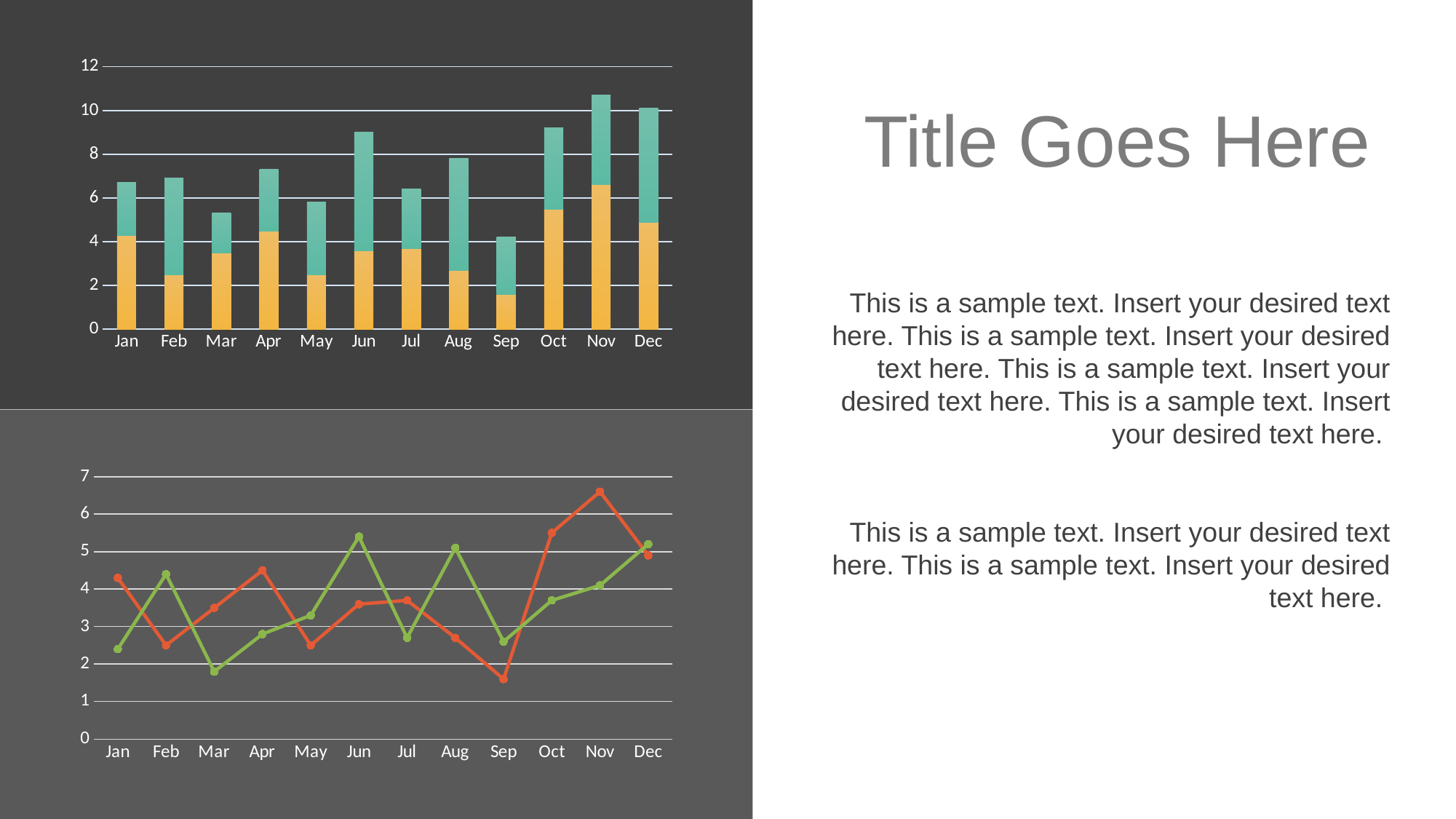

### Chart

| Category | Series 1 | Series 2 | Column1 |
|---|---|---|---|
| Jan | 4.3 | 2.4 | None |
| Feb | 2.5 | 4.4 | None |
| Mar | 3.5 | 1.8 | None |
| Apr | 4.5 | 2.8 | None |
| May | 2.5 | 3.3 | None |
| Jun | 3.6 | 5.4 | None |
| Jul | 3.7 | 2.7 | None |
| Aug | 2.7 | 5.1 | None |
| Sep | 1.6 | 2.6 | None |
| Oct | 5.5 | 3.7 | None |
| Nov | 6.6 | 4.1 | None |
| Dec | 4.9 | 5.2 | None |
Title Goes Here
This is a sample text. Insert your desired text here. This is a sample text. Insert your desired text here. This is a sample text. Insert your desired text here. This is a sample text. Insert your desired text here.

This is a sample text. Insert your desired text here. This is a sample text. Insert your desired text here.

### Chart

| Category | Series 1 | Series 2 | Column1 |
|---|---|---|---|
| Jan | 4.3 | 2.4 | None |
| Feb | 2.5 | 4.4 | None |
| Mar | 3.5 | 1.8 | None |
| Apr | 4.5 | 2.8 | None |
| May | 2.5 | 3.3 | None |
| Jun | 3.6 | 5.4 | None |
| Jul | 3.7 | 2.7 | None |
| Aug | 2.7 | 5.1 | None |
| Sep | 1.6 | 2.6 | None |
| Oct | 5.5 | 3.7 | None |
| Nov | 6.6 | 4.1 | None |
| Dec | 4.9 | 5.2 | None |